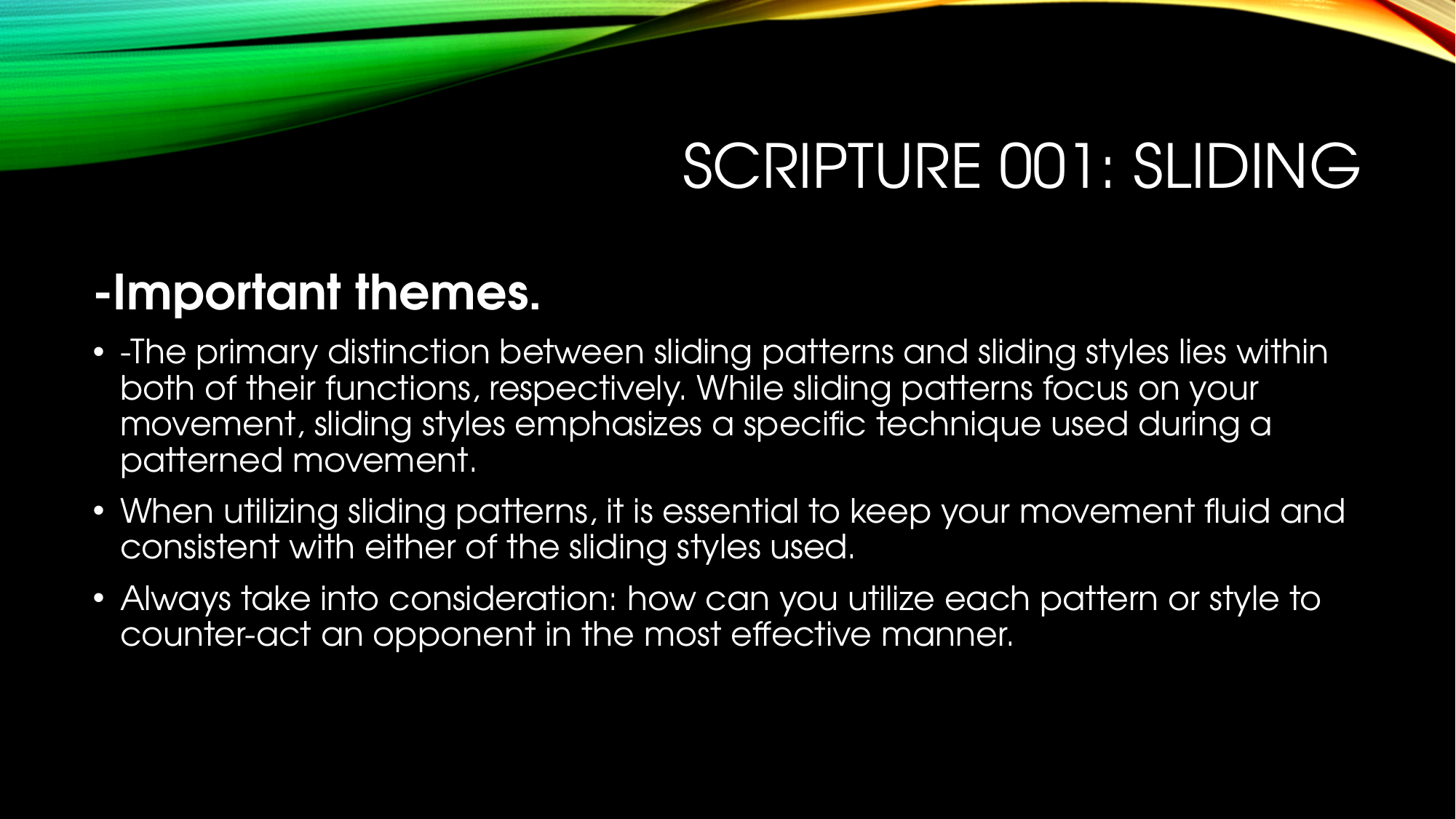

# Scripture 001: Sliding
-Important themes.
-The primary distinction between sliding patterns and sliding styles lies within both of their functions, respectively. While sliding patterns focus on your movement, sliding styles emphasizes a specific technique used during a patterned movement.
When utilizing sliding patterns, it is essential to keep your movement fluid and consistent with either of the sliding styles used.
Always take into consideration: how can you utilize each pattern or style to counter-act an opponent in the most effective manner.